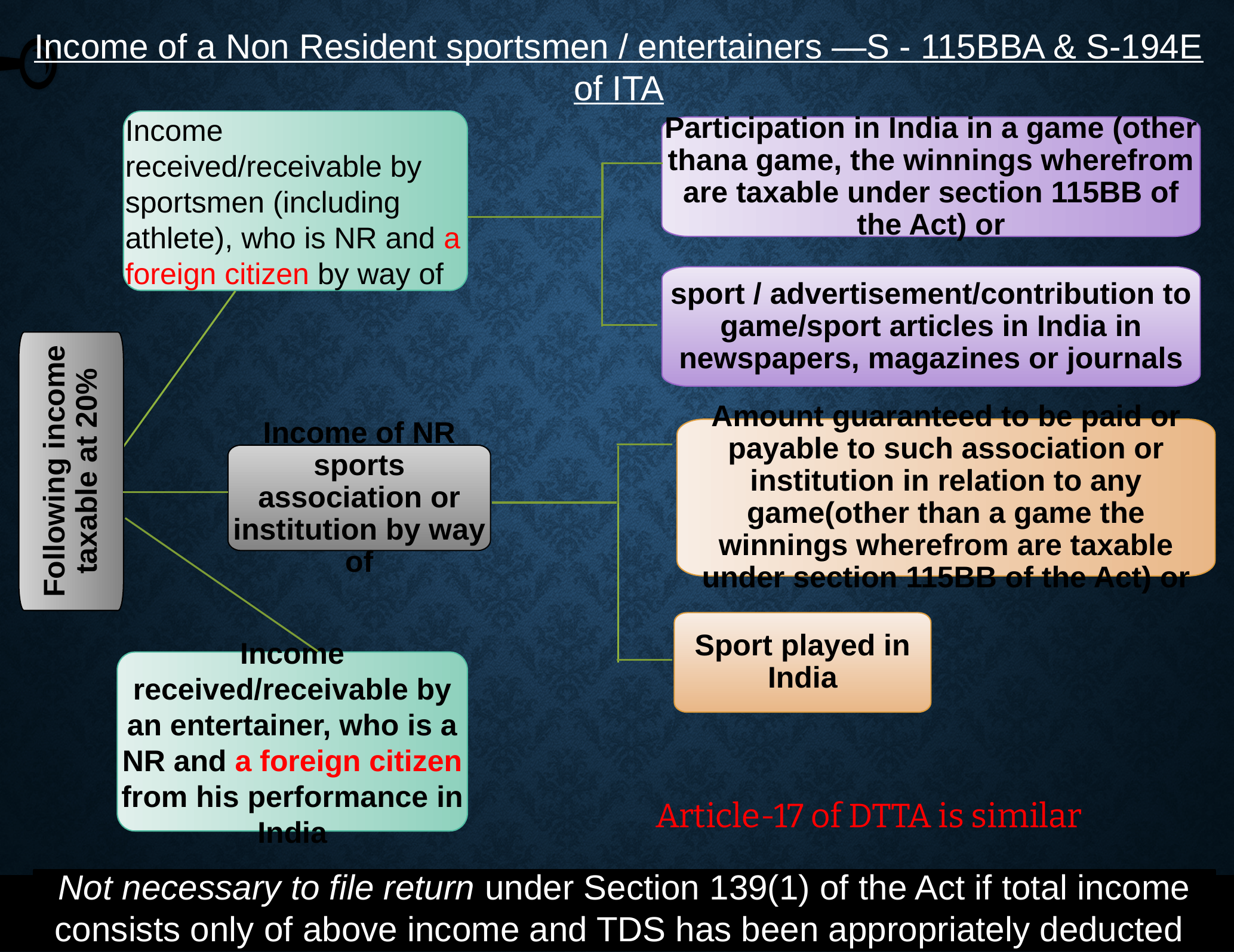

Amount guaranteed to be paid or payable to such association or institution in relation to any game(other than a game the winnings wherefrom are taxable under section 115BB of the Act) or
Participation in India in a game (other thana game, the winnings wherefrom are taxable under section 115BB of the Act) or
Following income taxable at 20%
Income received/receivable by sportsmen (including athlete), who is NR and a foreign citizen by way of
Income received/receivable by an entertainer, who is a NR and a foreign citizen from his performance in India

Income of a Non Resident sportsmen / entertainers —S - 115BBA & S-194E of ITA

sport / advertisement/contribution to game/sport articles in India in newspapers, magazines or journals

Income of NR sports association or institution by way of

Sport played in India

Article-17 of DTTA is similar
Not necessary to file return under Section 139(1) of the Act if total income consists only of above income and TDS has been appropriately deducted